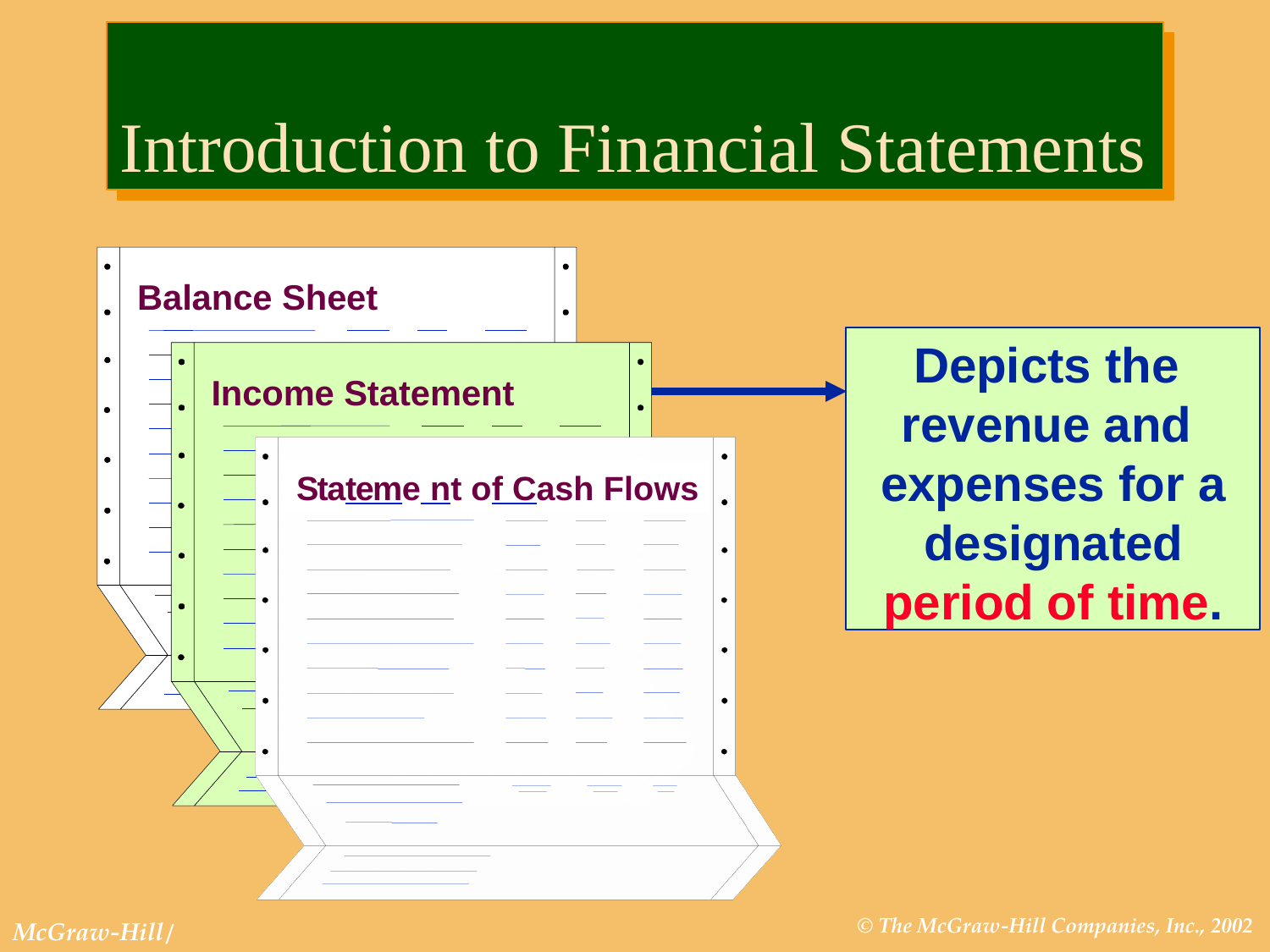

# Introduction to Financial Statements

Balance Sheet
Depicts the  revenue and  expenses for a  designated  period of time.
Income Statement

Stateme nt of Cash Flows
© The McGraw-Hill Companies, Inc., 2002
McGraw-Hill/Irwin